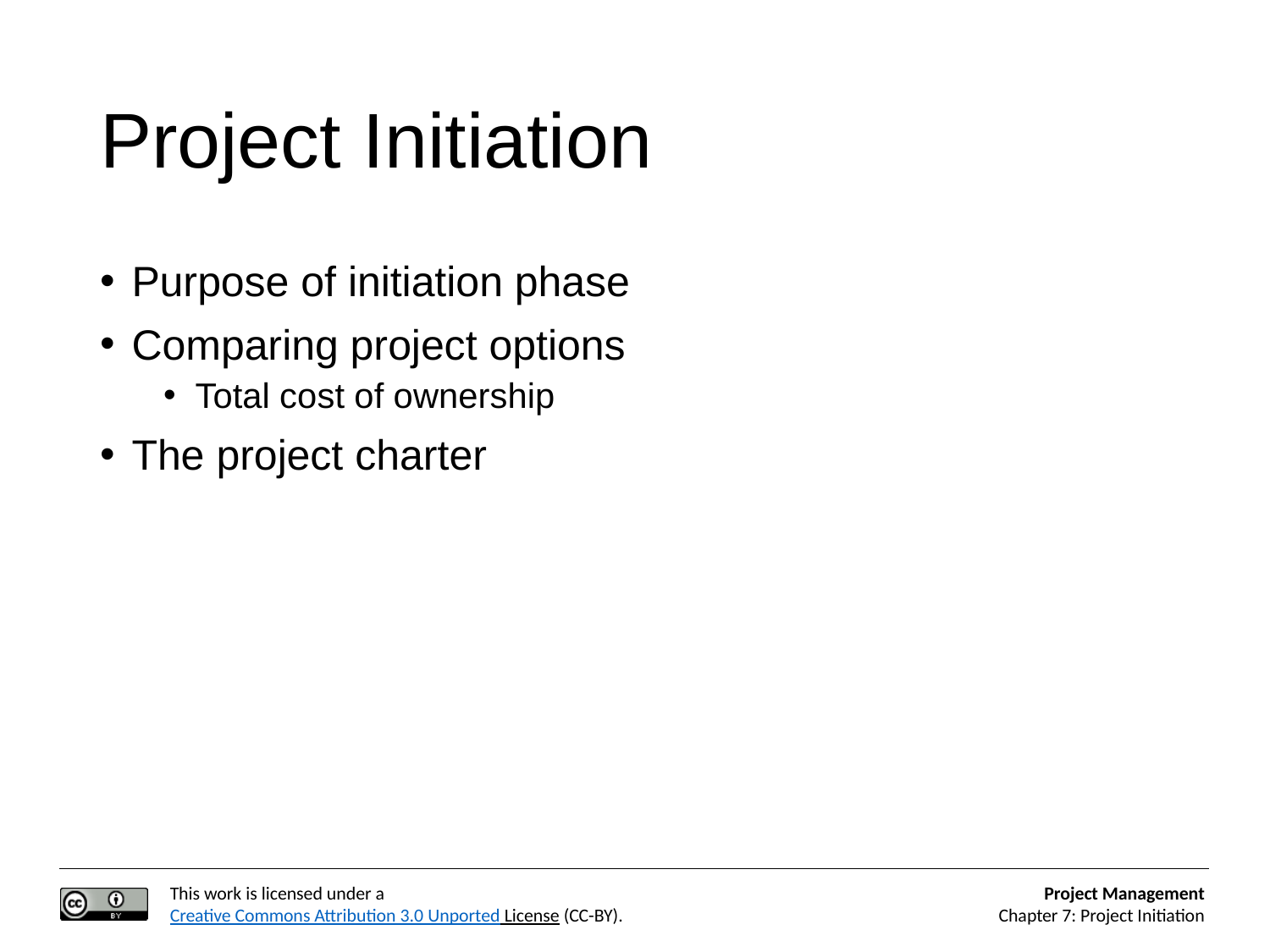

# Project Initiation
Purpose of initiation phase
Comparing project options
Total cost of ownership
The project charter